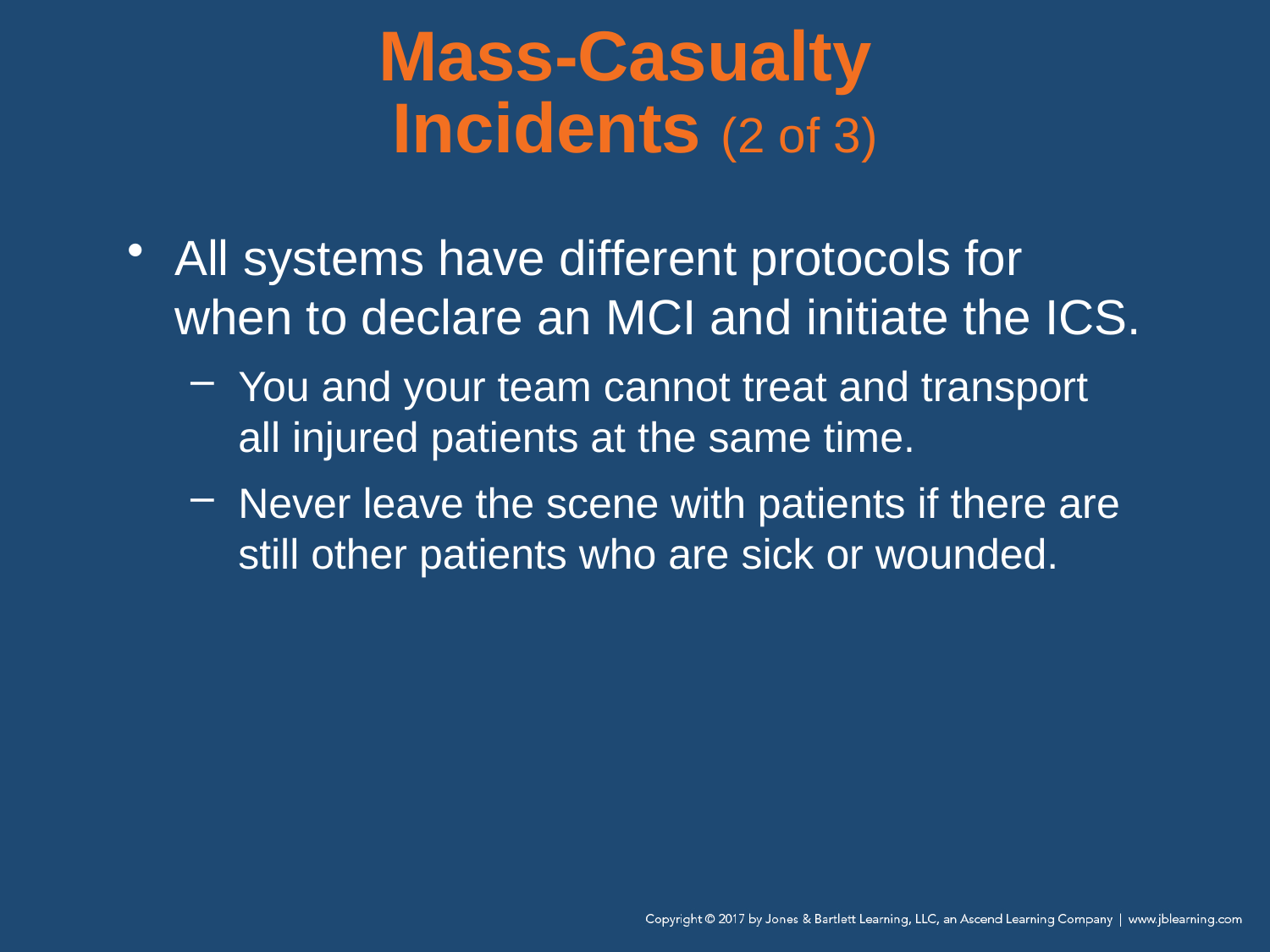

# Mass-Casualty Incidents (2 of 3)
All systems have different protocols for when to declare an MCI and initiate the ICS.
You and your team cannot treat and transport all injured patients at the same time.
Never leave the scene with patients if there are still other patients who are sick or wounded.